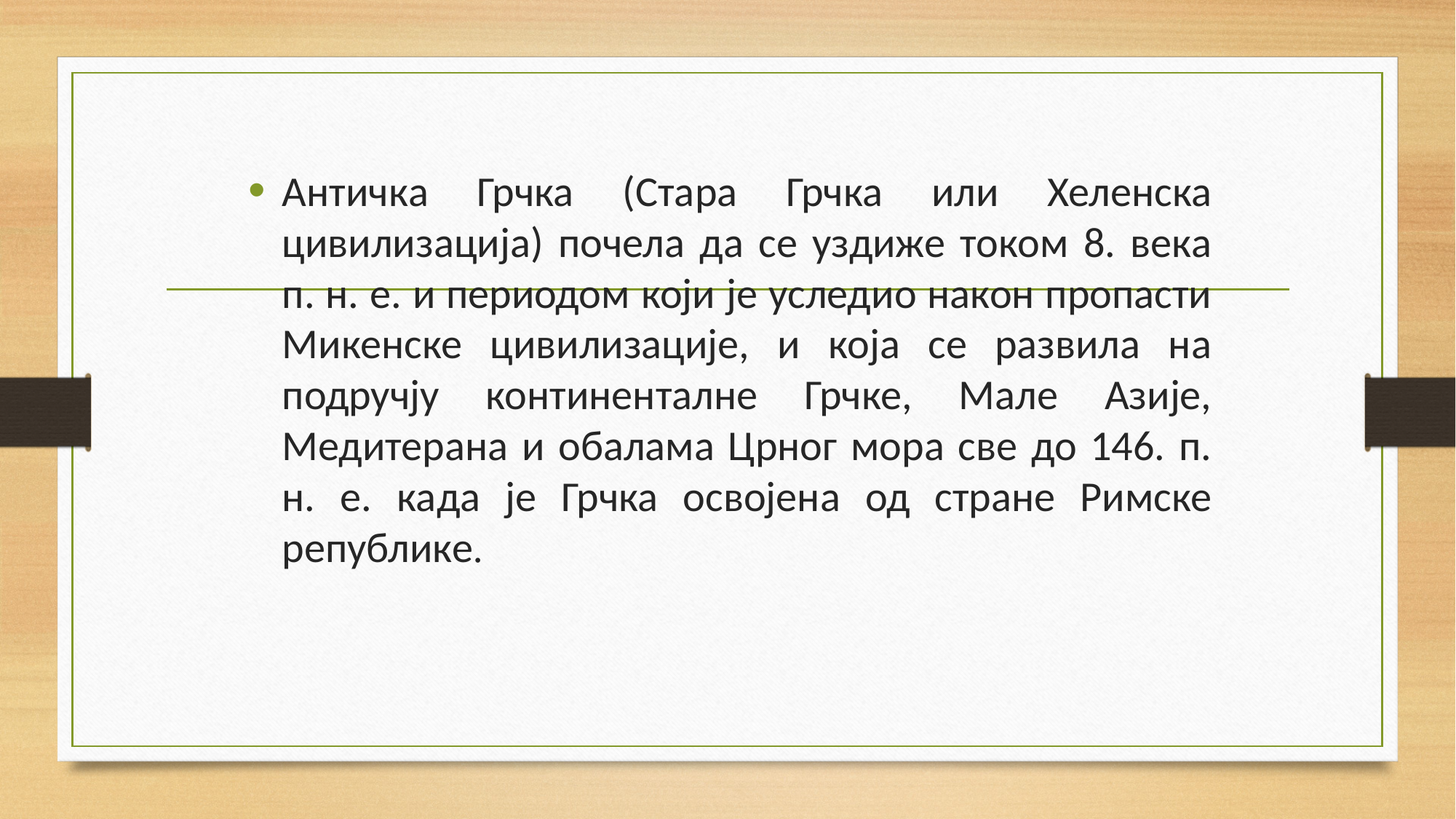

Античкa Грчка (Стара Грчка или Хеленска цивилизација) почела да се уздиже током 8. векa п. н. е. и периодом који је уследио након пропасти Микенске цивилизације, и која се развила на подручју континенталне Грчке, Мале Азије, Медитерана и обалама Црног мора све до 146. п. н. е. када је Грчка освојена од стране Римске републике.